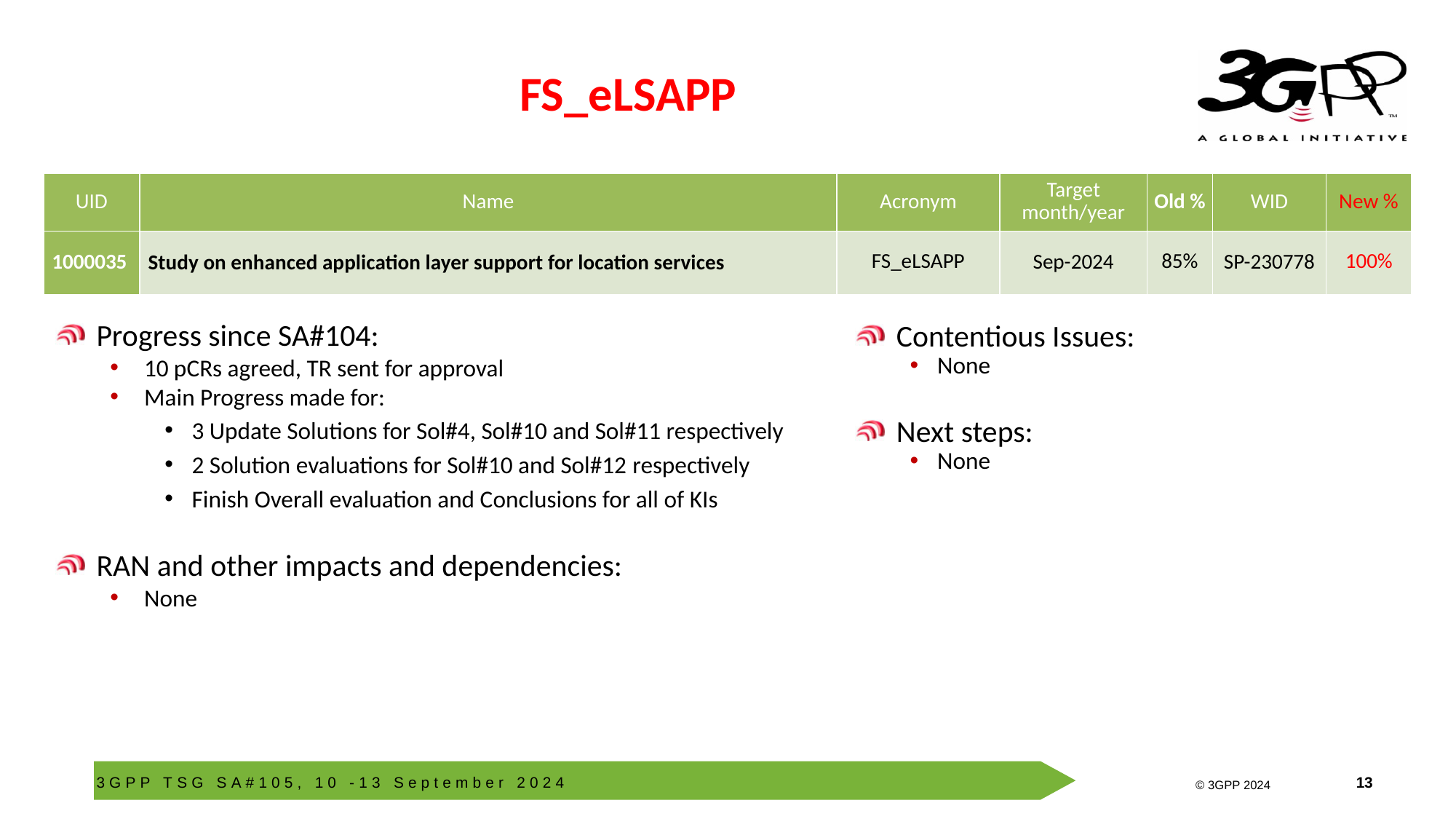

# FS_eLSAPP
| UID | Name | Acronym | Target month/year | Old % | WID | New % |
| --- | --- | --- | --- | --- | --- | --- |
| 1000035 | Study on enhanced application layer support for location services | FS\_eLSAPP | Sep-2024 | 85% | SP-230778 | 100% |
Progress since SA#104:
10 pCRs agreed, TR sent for approval
Main Progress made for:
3 Update Solutions for Sol#4, Sol#10 and Sol#11 respectively
2 Solution evaluations for Sol#10 and Sol#12 respectively
Finish Overall evaluation and Conclusions for all of KIs

RAN and other impacts and dependencies:
None
Contentious Issues:
None

Next steps:
None